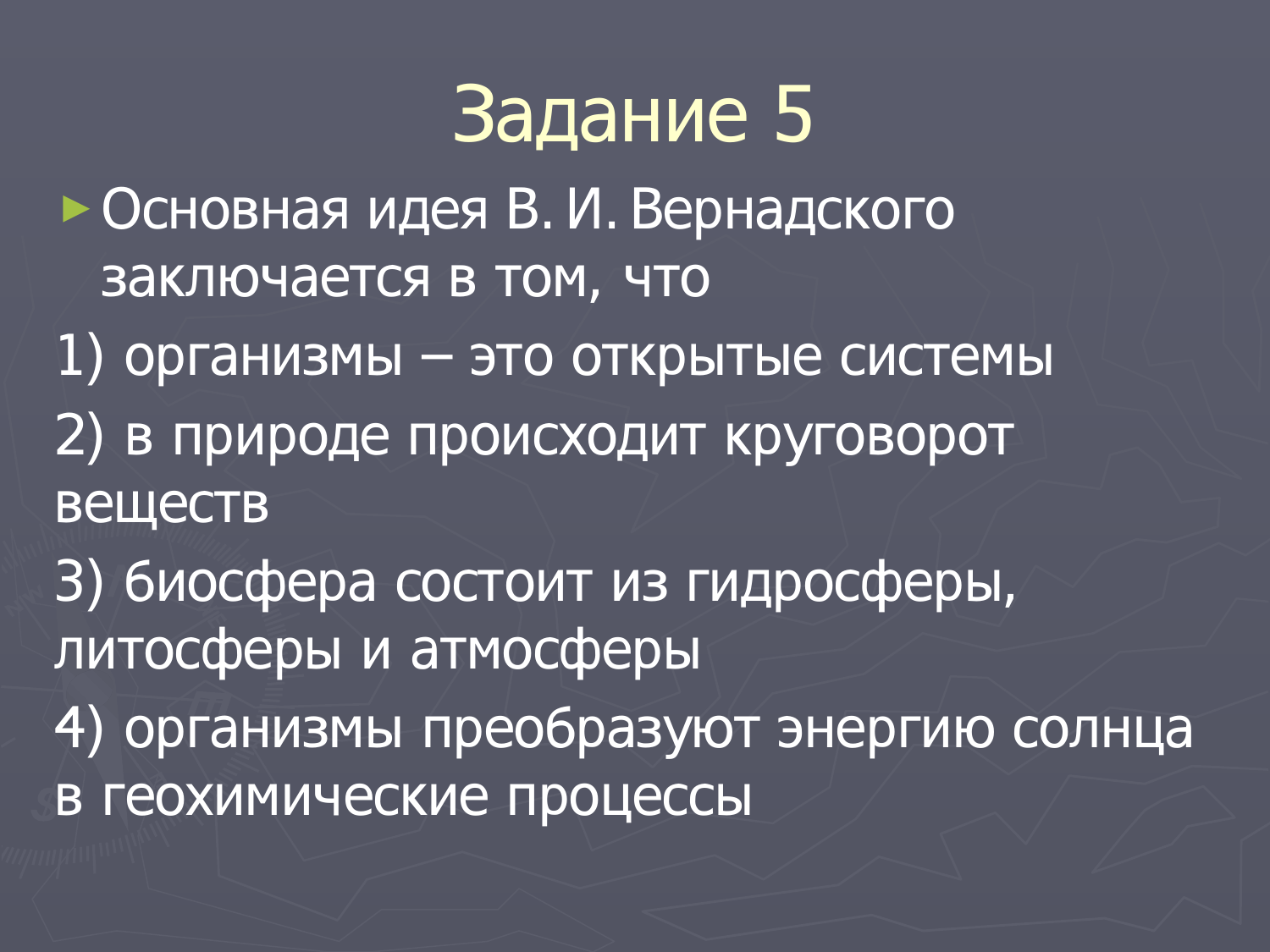

# Задание 5
Основная идея В. И. Вернадского заключается в том, что
1)  организмы – это открытые системы
2)  в природе происходит круговорот веществ
3)  биосфера состоит из гидросферы, литосферы и атмосферы
4)  организмы преобразуют энергию солнца в геохимические процессы